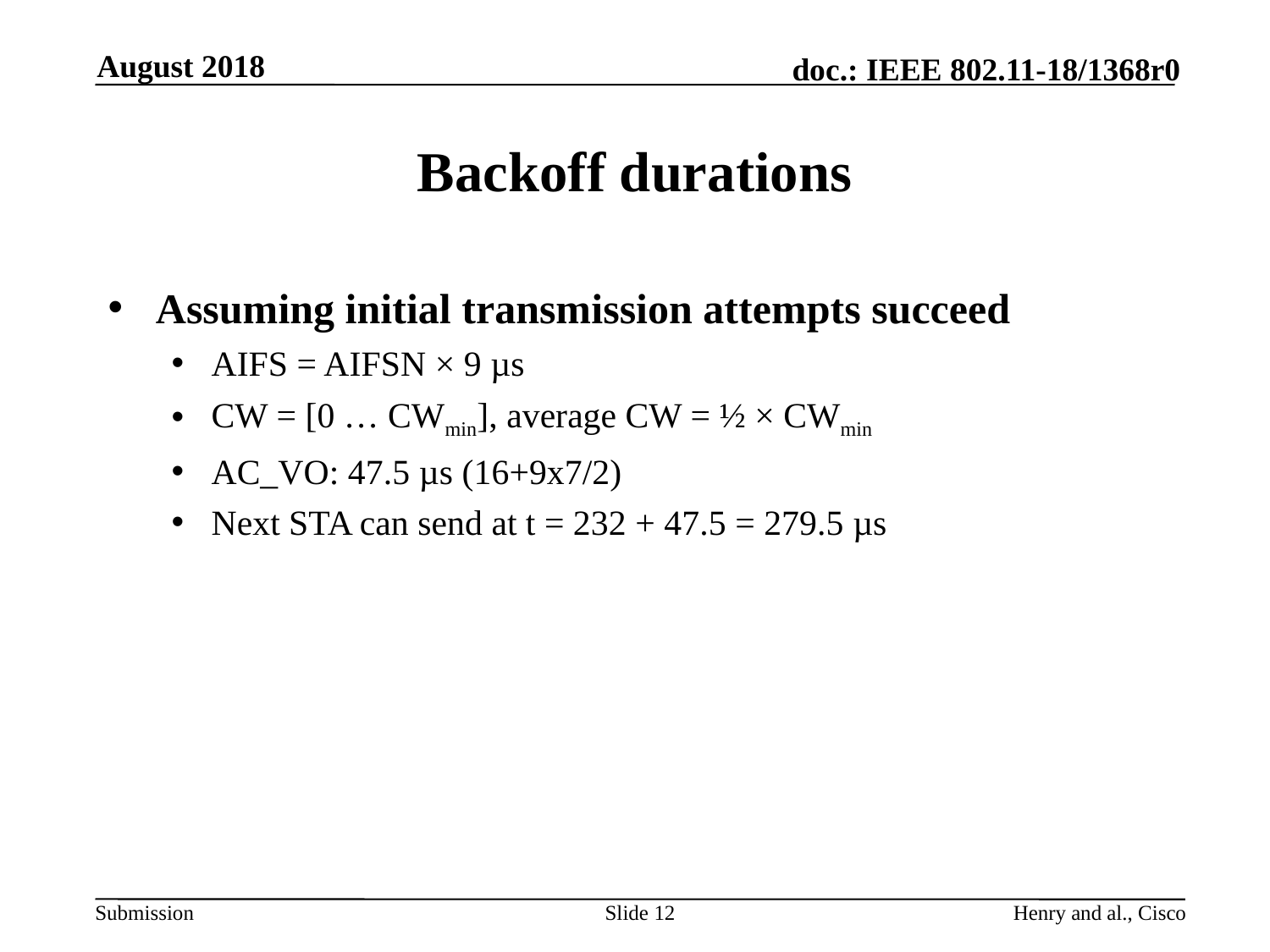

August 2018
# Backoff durations
Assuming initial transmission attempts succeed
AIFS = AIFSN × 9 µs
CW = [0 … CWmin], average CW = ½ × CWmin
AC_VO: 47.5 µs (16+9x7/2)
Next STA can send at t = 232 + 47.5 = 279.5 µs

Slide 12
Henry and al., Cisco